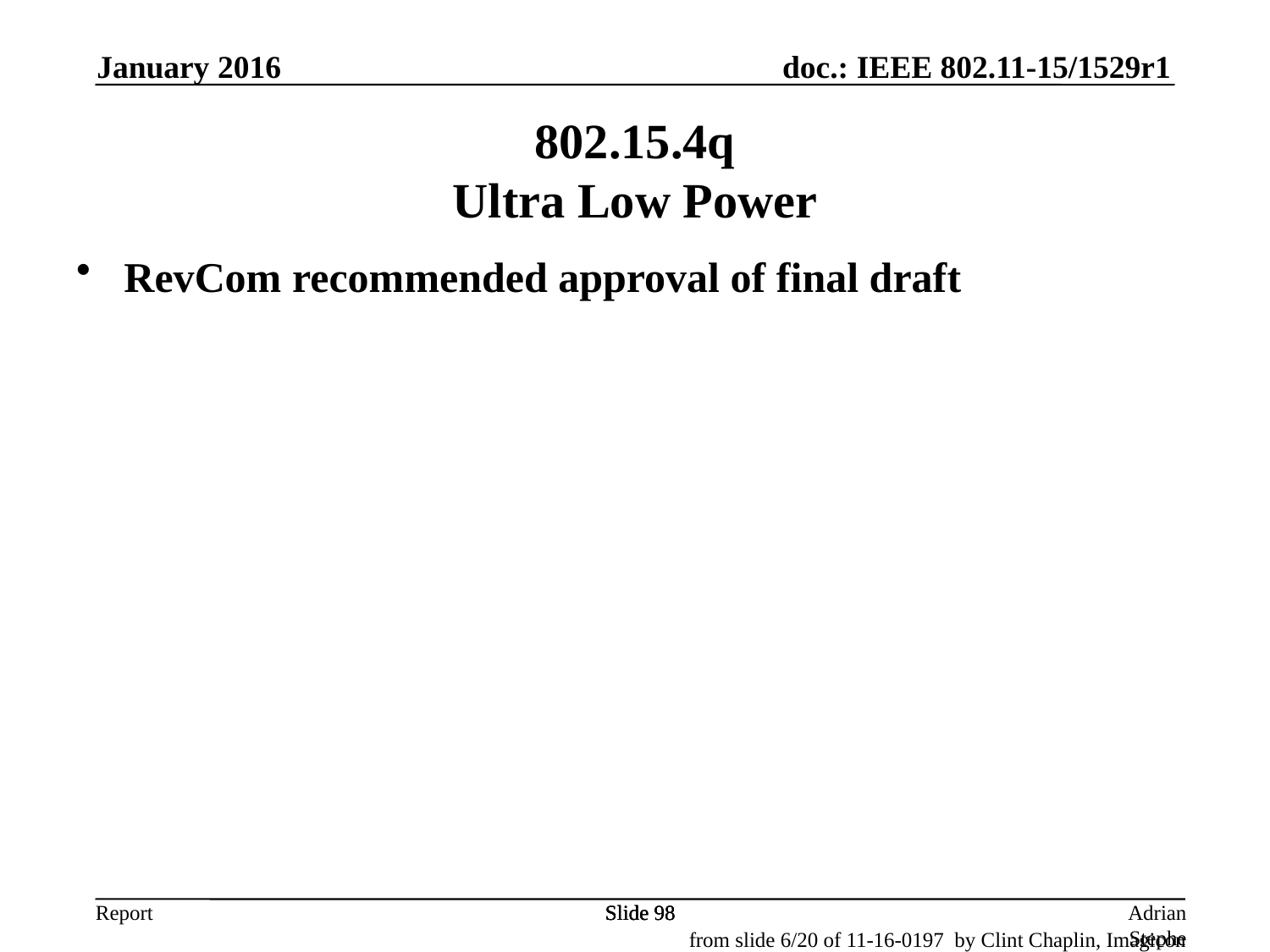

January 2016
802.15.4q
Ultra Low Power
RevCom recommended approval of final draft
Slide 98
Slide 98
Slide 98
Adrian Stephens, Intel Corporation
from slide 6/20 of 11-16-0197  by Clint Chaplin, Imagicon